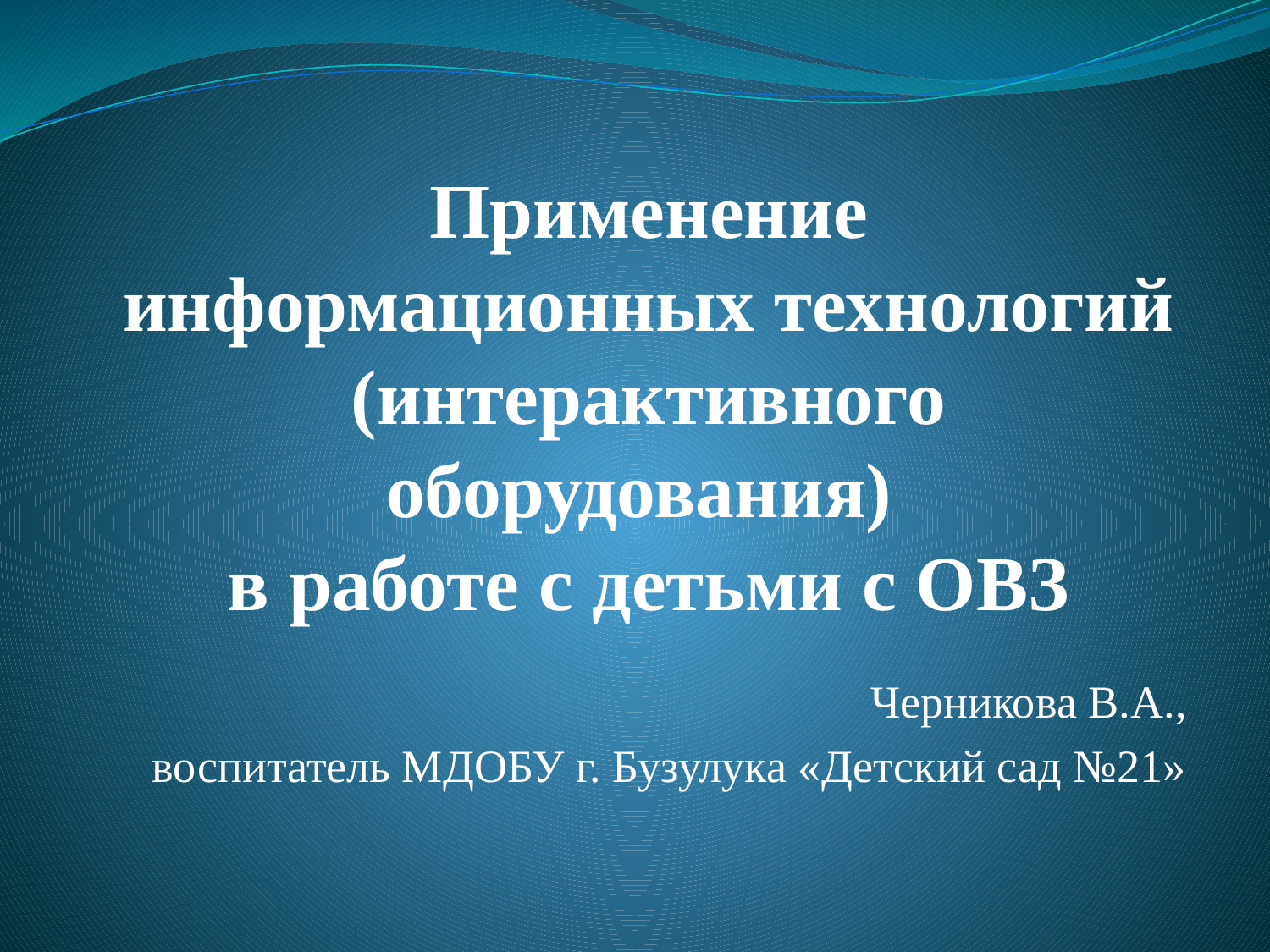

# Применение информационных технологий (интерактивного оборудования) в работе с детьми с ОВЗ
Черникова В.А.,
воспитатель МДОБУ г. Бузулука «Детский сад №21»